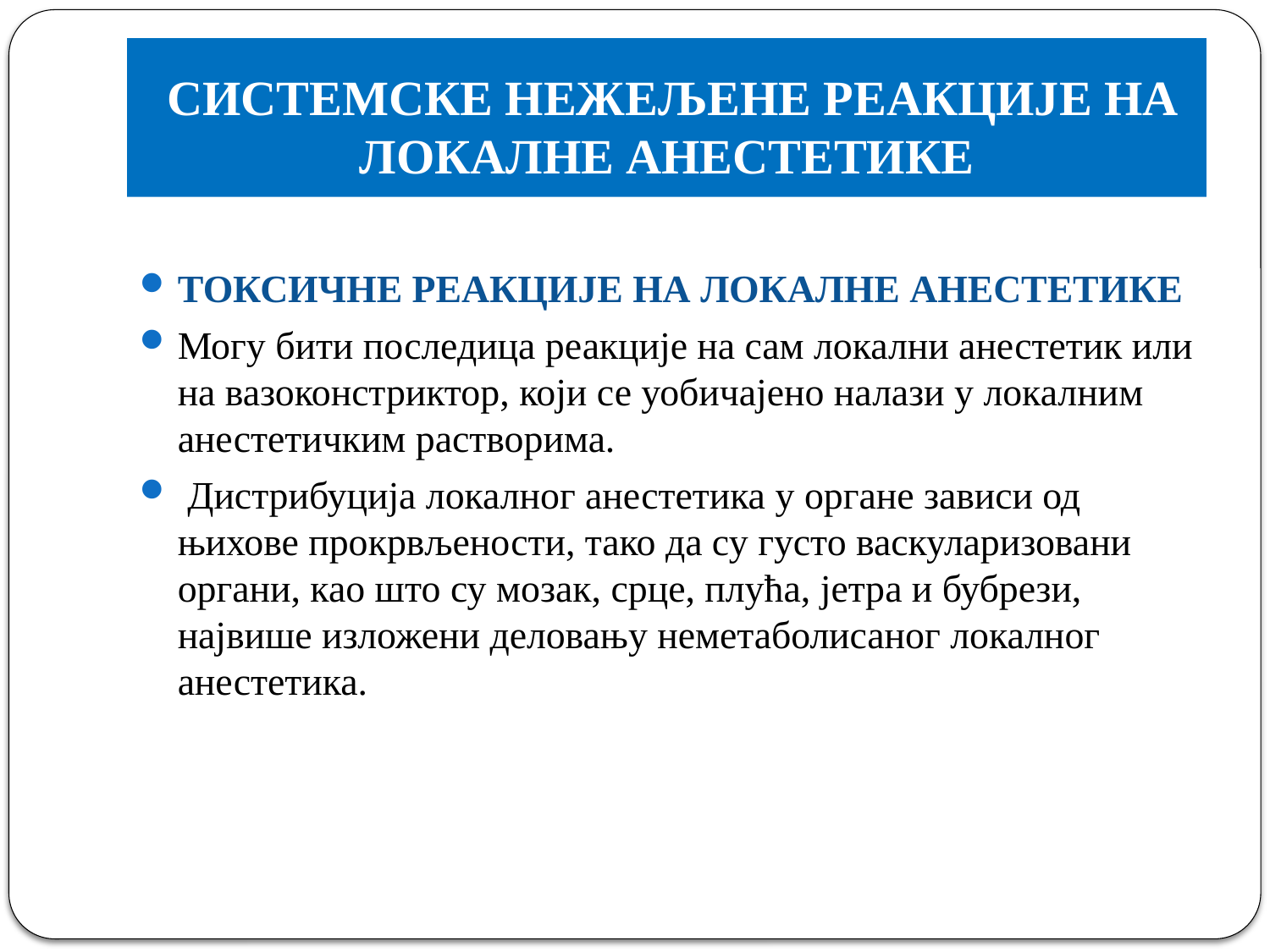

# СИСТЕМСКЕ НЕЖЕЉЕНЕ РЕАКЦИЈЕ НА ЛОКАЛНЕ АНЕСТЕТИКЕ

ТОКСИЧНЕ РЕАКЦИЈЕ НА ЛОКАЛНЕ АНЕСТЕТИКЕ
Могу бити последица реакције на сам локални анестетик или на вазоконстриктор, који се уобичајено налази у локалним анестетичким растворима.
 Дистрибуција локалног анестетика у органе зависи од њихове прокрвљености, тако да су густо васкуларизовани органи, као што су мозак, срце, плућа, јетра и бубрези, највише изложени деловању неметаболисаног локалног анестетика.